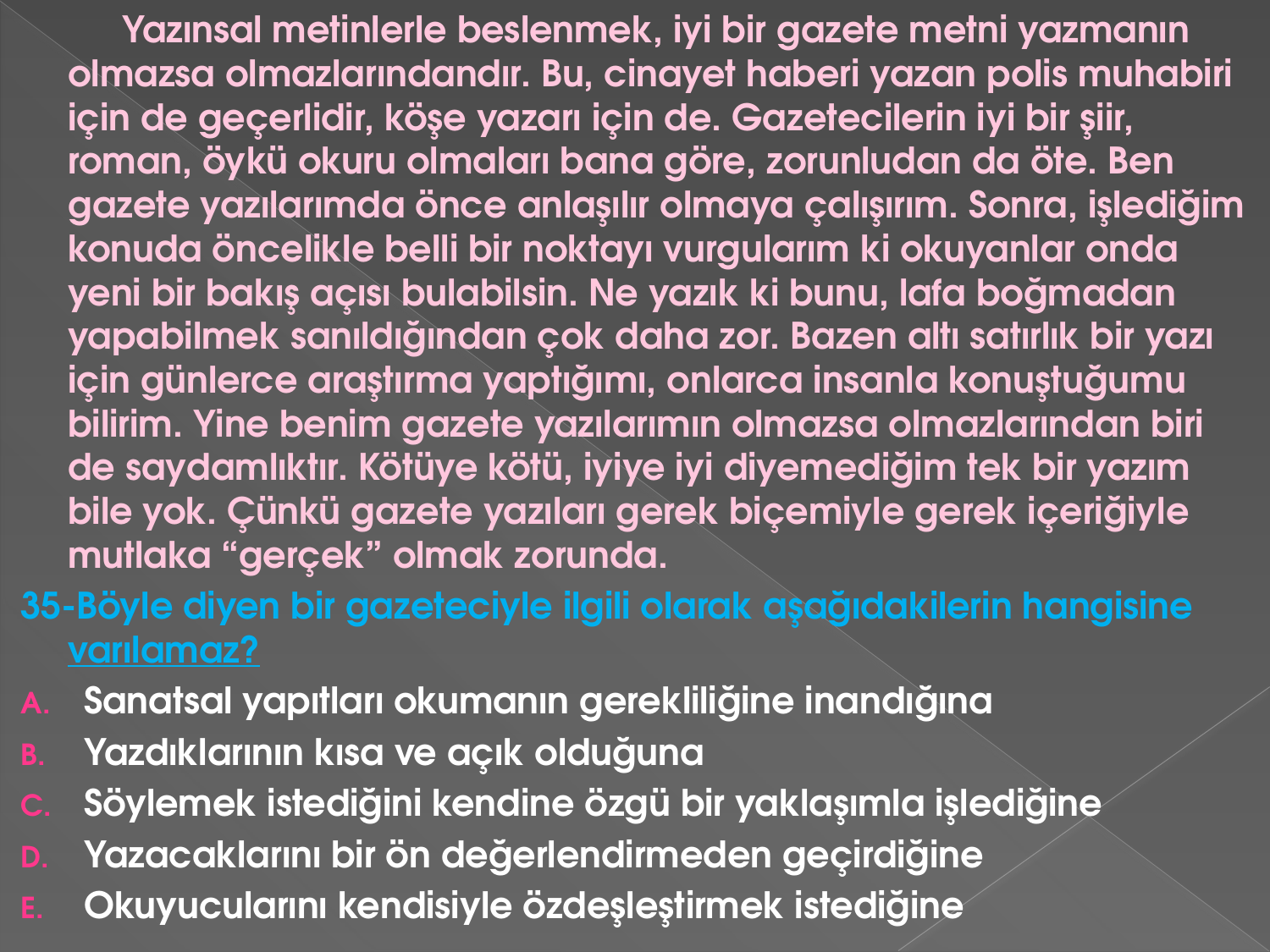

Yazınsal metinlerle beslenmek, iyi bir gazete metni yazmanın olmazsa olmazlarındandır. Bu, cinayet haberi yazan polis muhabiri için de geçerlidir, köşe yazarı için de. Gazetecilerin iyi bir şiir, roman, öykü okuru olmaları bana göre, zorunludan da öte. Ben gazete yazılarımda önce anlaşılır olmaya çalışırım. Sonra, işlediğim konuda öncelikle belli bir noktayı vurgularım ki okuyanlar onda yeni bir bakış açısı bulabilsin. Ne yazık ki bunu, lafa boğmadan yapabilmek sanıldığından çok daha zor. Bazen altı satırlık bir yazı için günlerce araştırma yaptığımı, onlarca insanla konuştuğumu bilirim. Yine benim gazete yazılarımın olmazsa olmazlarından biri de saydamlıktır. Kötüye kötü, iyiye iyi diyemediğim tek bir yazım bile yok. Çünkü gazete yazıları gerek biçemiyle gerek içeriğiyle mutlaka “gerçek” olmak zorunda.
35-Böyle diyen bir gazeteciyle ilgili olarak aşağıdakilerin hangisine varılamaz?
Sanatsal yapıtları okumanın gerekliliğine inandığına
Yazdıklarının kısa ve açık olduğuna
Söylemek istediğini kendine özgü bir yaklaşımla işlediğine
Yazacaklarını bir ön değerlendirmeden geçirdiğine
Okuyucularını kendisiyle özdeşleştirmek istediğine